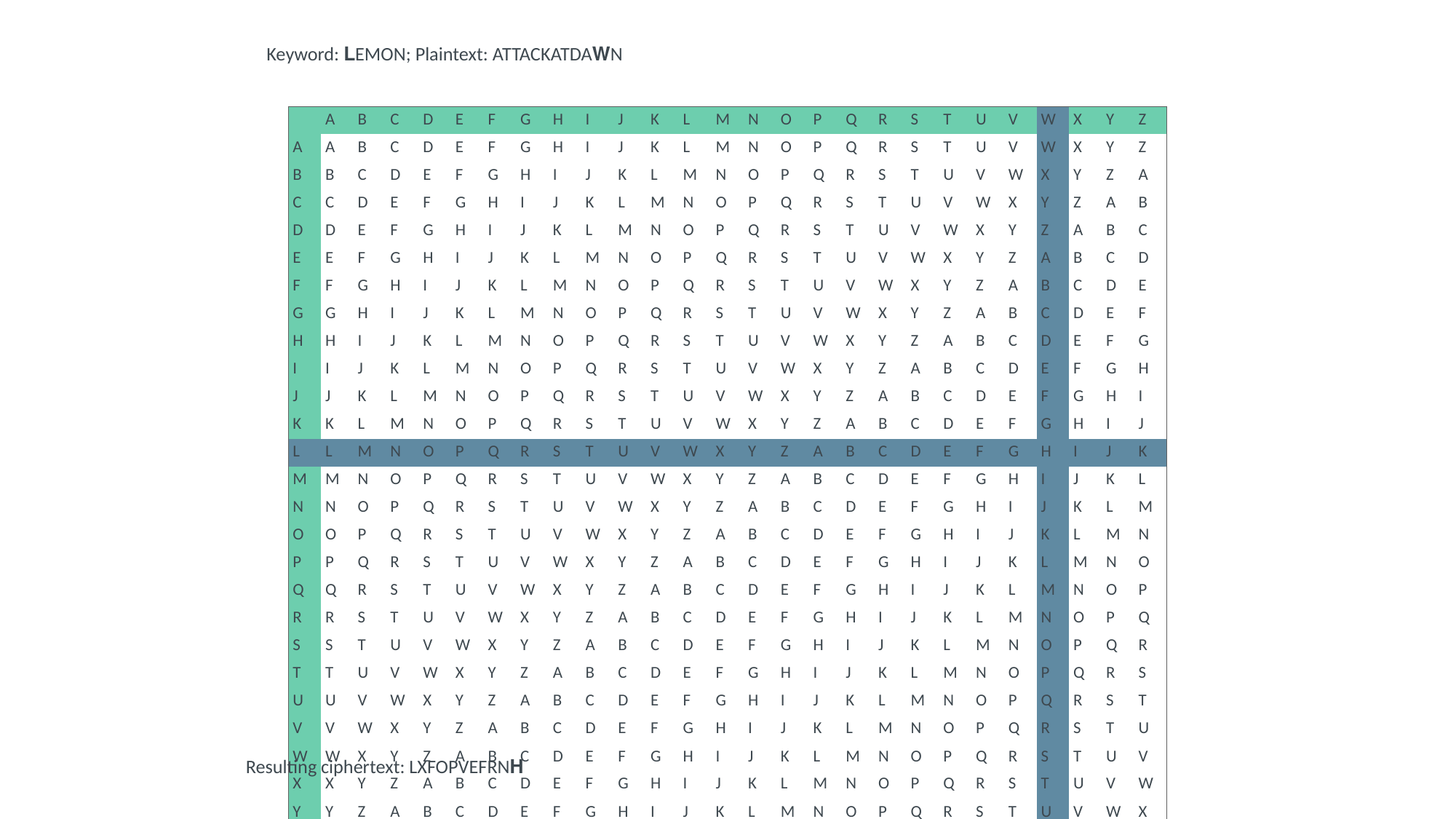

Keyword: LEMON; Plaintext: ATTACKATDAWN
|  | A | B | C | D | E | F | G | H | I | J | K | L | M | N | O | P | Q | R | S | T | U | V | W | X | Y | Z |
| --- | --- | --- | --- | --- | --- | --- | --- | --- | --- | --- | --- | --- | --- | --- | --- | --- | --- | --- | --- | --- | --- | --- | --- | --- | --- | --- |
| A | A | B | C | D | E | F | G | H | I | J | K | L | M | N | O | P | Q | R | S | T | U | V | W | X | Y | Z |
| B | B | C | D | E | F | G | H | I | J | K | L | M | N | O | P | Q | R | S | T | U | V | W | X | Y | Z | A |
| C | C | D | E | F | G | H | I | J | K | L | M | N | O | P | Q | R | S | T | U | V | W | X | Y | Z | A | B |
| D | D | E | F | G | H | I | J | K | L | M | N | O | P | Q | R | S | T | U | V | W | X | Y | Z | A | B | C |
| E | E | F | G | H | I | J | K | L | M | N | O | P | Q | R | S | T | U | V | W | X | Y | Z | A | B | C | D |
| F | F | G | H | I | J | K | L | M | N | O | P | Q | R | S | T | U | V | W | X | Y | Z | A | B | C | D | E |
| G | G | H | I | J | K | L | M | N | O | P | Q | R | S | T | U | V | W | X | Y | Z | A | B | C | D | E | F |
| H | H | I | J | K | L | M | N | O | P | Q | R | S | T | U | V | W | X | Y | Z | A | B | C | D | E | F | G |
| I | I | J | K | L | M | N | O | P | Q | R | S | T | U | V | W | X | Y | Z | A | B | C | D | E | F | G | H |
| J | J | K | L | M | N | O | P | Q | R | S | T | U | V | W | X | Y | Z | A | B | C | D | E | F | G | H | I |
| K | K | L | M | N | O | P | Q | R | S | T | U | V | W | X | Y | Z | A | B | C | D | E | F | G | H | I | J |
| L | L | M | N | O | P | Q | R | S | T | U | V | W | X | Y | Z | A | B | C | D | E | F | G | H | I | J | K |
| M | M | N | O | P | Q | R | S | T | U | V | W | X | Y | Z | A | B | C | D | E | F | G | H | I | J | K | L |
| N | N | O | P | Q | R | S | T | U | V | W | X | Y | Z | A | B | C | D | E | F | G | H | I | J | K | L | M |
| O | O | P | Q | R | S | T | U | V | W | X | Y | Z | A | B | C | D | E | F | G | H | I | J | K | L | M | N |
| P | P | Q | R | S | T | U | V | W | X | Y | Z | A | B | C | D | E | F | G | H | I | J | K | L | M | N | O |
| Q | Q | R | S | T | U | V | W | X | Y | Z | A | B | C | D | E | F | G | H | I | J | K | L | M | N | O | P |
| R | R | S | T | U | V | W | X | Y | Z | A | B | C | D | E | F | G | H | I | J | K | L | M | N | O | P | Q |
| S | S | T | U | V | W | X | Y | Z | A | B | C | D | E | F | G | H | I | J | K | L | M | N | O | P | Q | R |
| T | T | U | V | W | X | Y | Z | A | B | C | D | E | F | G | H | I | J | K | L | M | N | O | P | Q | R | S |
| U | U | V | W | X | Y | Z | A | B | C | D | E | F | G | H | I | J | K | L | M | N | O | P | Q | R | S | T |
| V | V | W | X | Y | Z | A | B | C | D | E | F | G | H | I | J | K | L | M | N | O | P | Q | R | S | T | U |
| W | W | X | Y | Z | A | B | C | D | E | F | G | H | I | J | K | L | M | N | O | P | Q | R | S | T | U | V |
| X | X | Y | Z | A | B | C | D | E | F | G | H | I | J | K | L | M | N | O | P | Q | R | S | T | U | V | W |
| Y | Y | Z | A | B | C | D | E | F | G | H | I | J | K | L | M | N | O | P | Q | R | S | T | U | V | W | X |
| Z | Z | A | B | C | D | E | F | G | H | I | J | K | L | M | N | O | P | Q | R | S | T | U | V | W | X | Y |
Resulting ciphertext: LXFOPVEFRNH